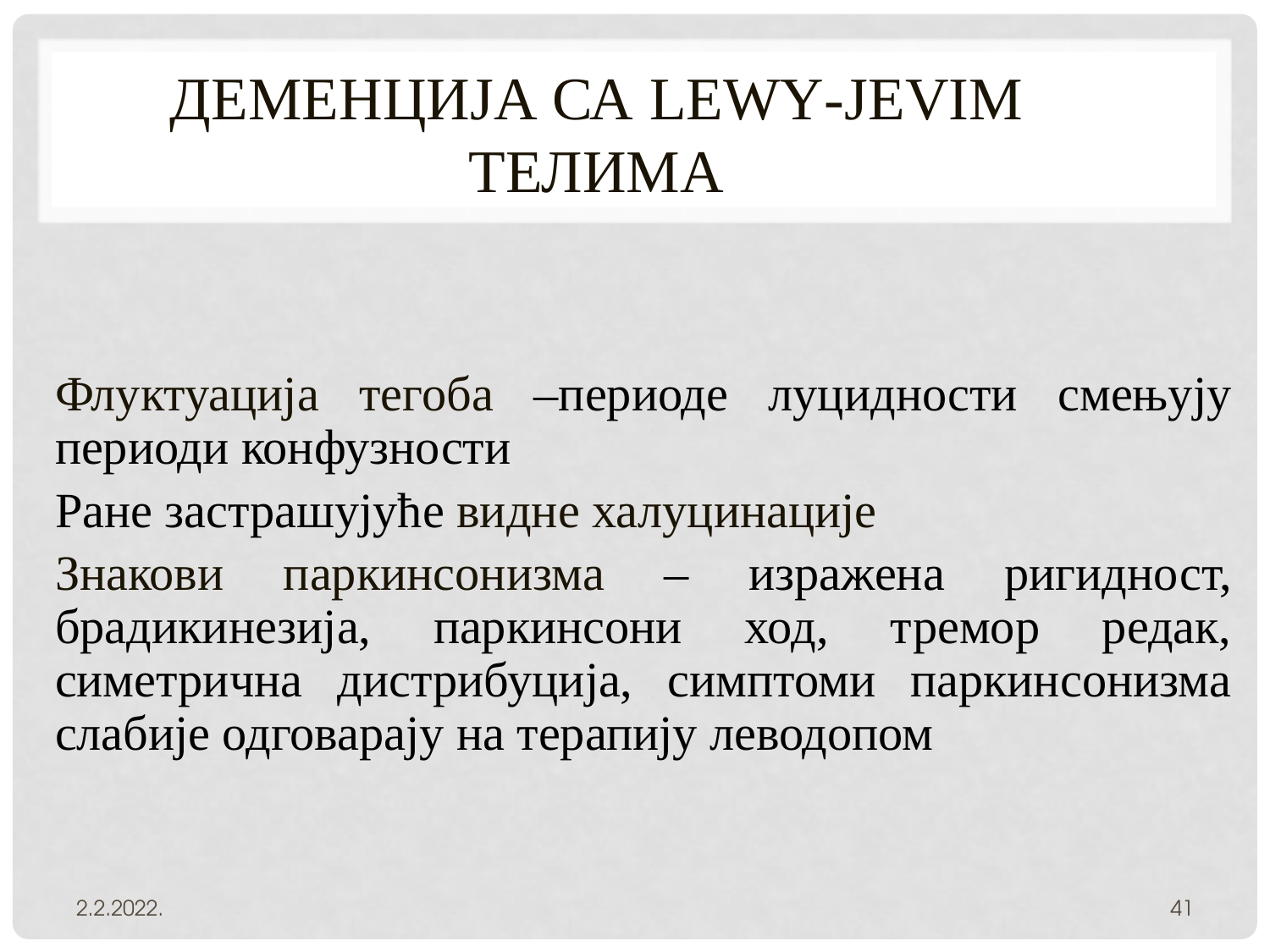

# Деменција са Lewy-jevim телима

Флуктуација тегоба –периоде луцидности смењују периоди конфузности
Ране застрашујуће видне халуцинације
Знакови паркинсонизма – изражена ригидност, брадикинезија, паркинсони ход, тремор редак, симетрична дистрибуција, симптоми паркинсонизма слабије одговарају на терапију леводопом

2.2.2022.
41